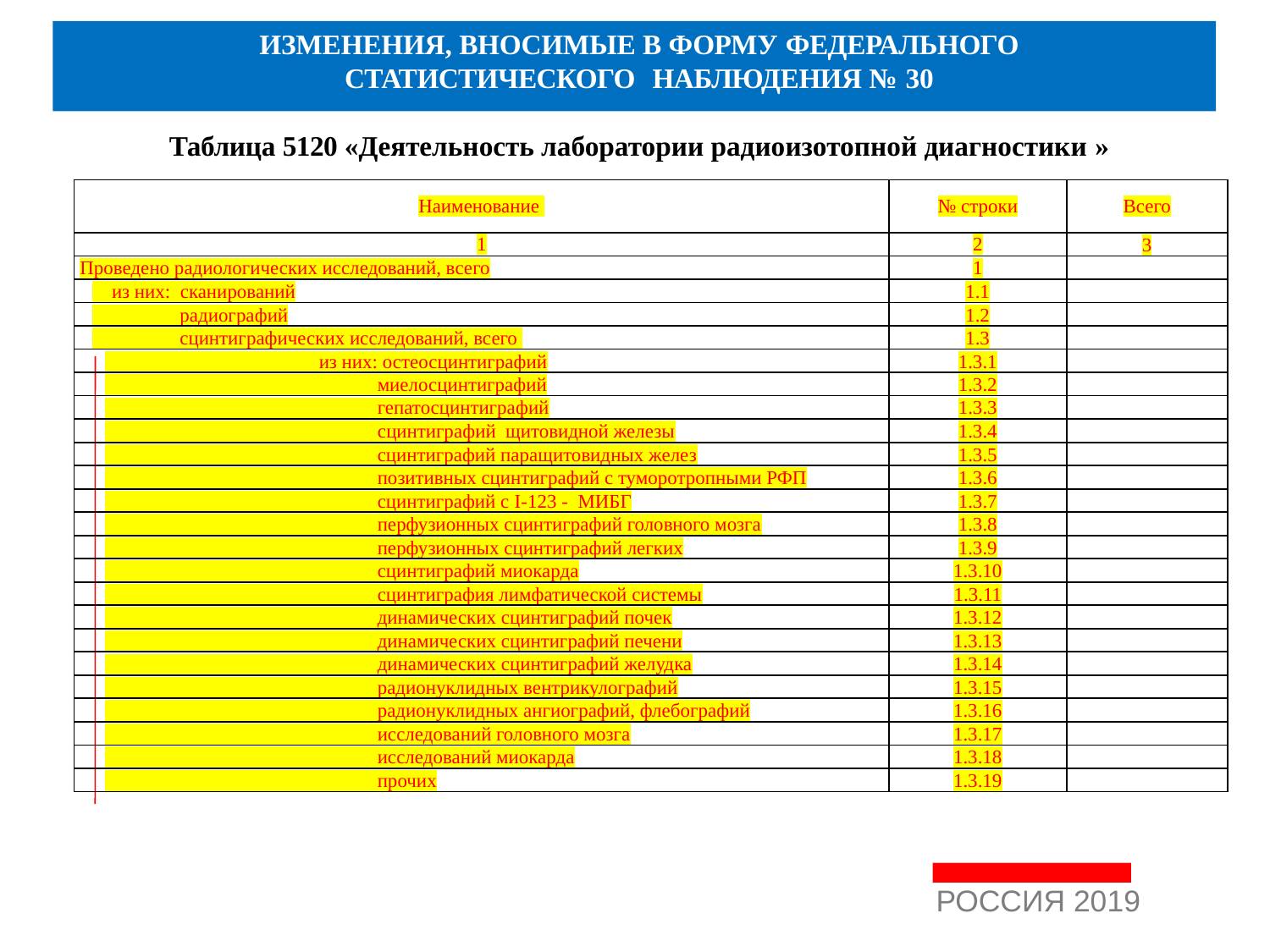

ИЗМЕНЕНИЯ, ВНОСИМЫЕ В ФОРМУ ФЕДЕРАЛЬНОГО
СТАТИСТИЧЕСКОГО	НАБЛЮДЕНИЯ № 30

Таблица 5120 «Деятельность лаборатории радиоизотопной диагностики »
| Наименование | № строки | Всего |
| --- | --- | --- |
| 1 | 2 | 3 |
| Проведено радиологических исследований, всего | 1 |  |
| из них: сканирований | 1.1 |  |
| радиографий | 1.2 |  |
| сцинтиграфических исследований, всего | 1.3 |  |
| из них: остеосцинтиграфий | 1.3.1 |  |
| миелосцинтиграфий | 1.3.2 |  |
| гепатосцинтиграфий | 1.3.3 |  |
| cцинтиграфий щитовидной железы | 1.3.4 |  |
| сцинтиграфий паращитовидных желез | 1.3.5 |  |
| позитивных сцинтиграфий с туморотропными РФП | 1.3.6 |  |
| сцинтиграфий с I-123 - МИБГ | 1.3.7 |  |
| перфузионных сцинтиграфий головного мозга | 1.3.8 |  |
| перфузионных сцинтиграфий легких | 1.3.9 |  |
| сцинтиграфий миокарда | 1.3.10 |  |
| сцинтиграфия лимфатической системы | 1.3.11 |  |
| динамических сцинтиграфий почек | 1.3.12 |  |
| динамических сцинтиграфий печени | 1.3.13 |  |
| динамических сцинтиграфий желудка | 1.3.14 |  |
| радионуклидных вентрикулографий | 1.3.15 |  |
| радионуклидных ангиографий, флебографий | 1.3.16 |  |
| исследований головного мозга | 1.3.17 |  |
| исследований миокарда | 1.3.18 |  |
| прочих | 1.3.19 |  |

РОССИЯ 2019